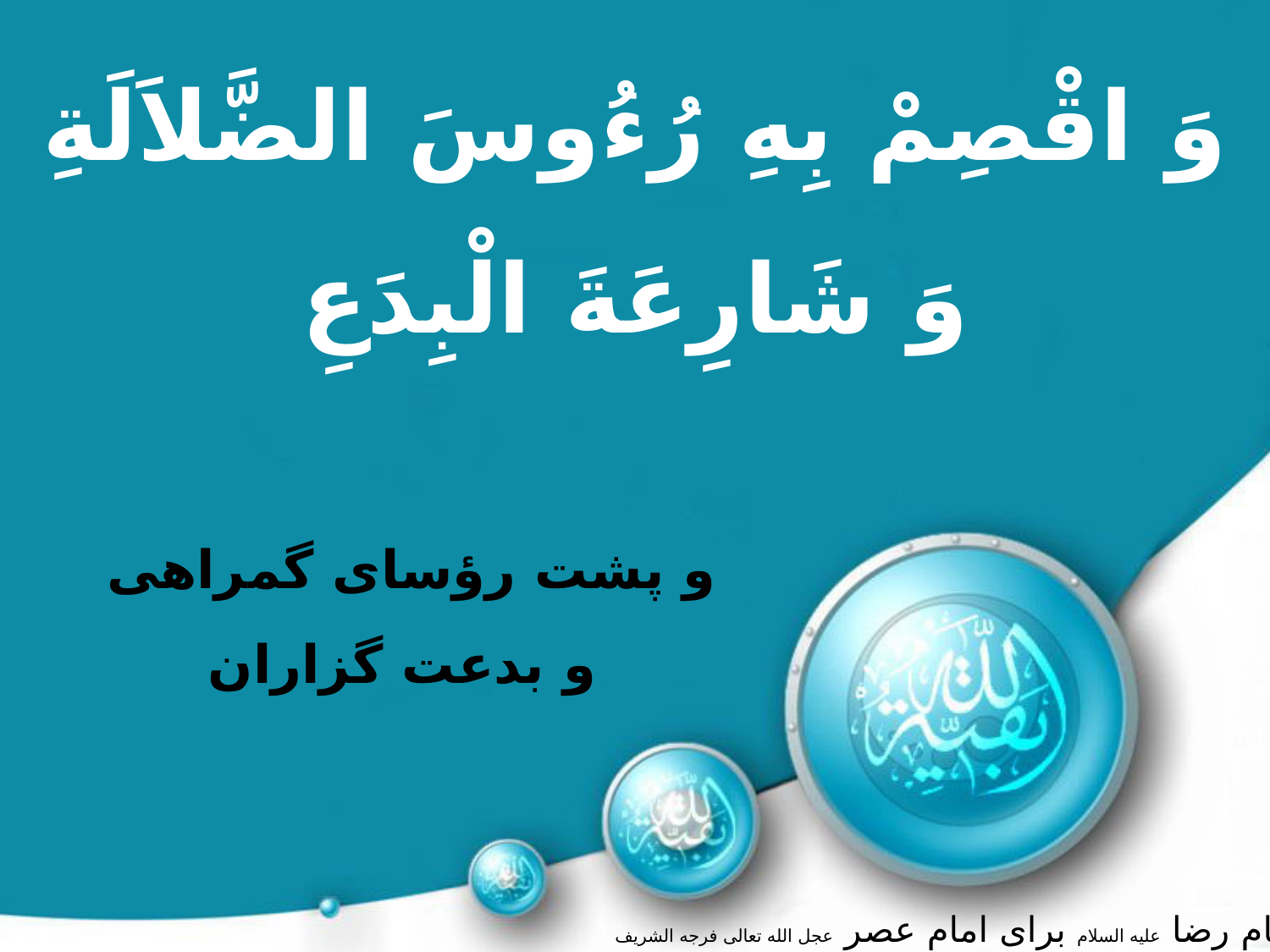

وَ اقْصِمْ بِهِ رُءُوسَ الضَّلاَلَةِ
وَ شَارِعَةَ الْبِدَعِ
و پشت رؤساى گمراهی
و بدعت گزاران